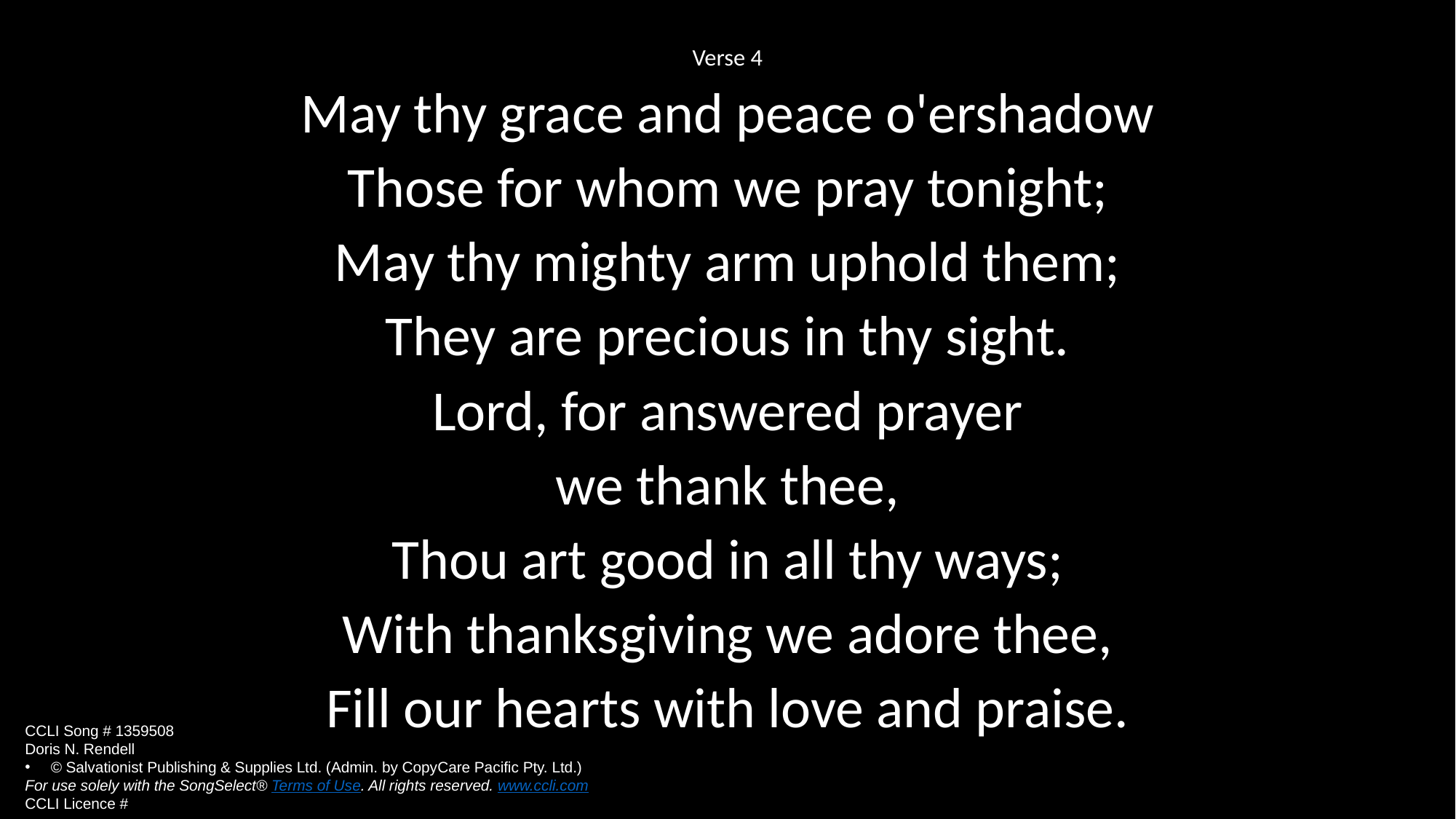

Verse 4
May thy grace and peace o'ershadow
Those for whom we pray tonight;
May thy mighty arm uphold them;
They are precious in thy sight.
Lord, for answered prayer
we thank thee,
Thou art good in all thy ways;
With thanksgiving we adore thee,
Fill our hearts with love and praise.
CCLI Song # 1359508
Doris N. Rendell
© Salvationist Publishing & Supplies Ltd. (Admin. by CopyCare Pacific Pty. Ltd.)
For use solely with the SongSelect® Terms of Use. All rights reserved. www.ccli.com
CCLI Licence #